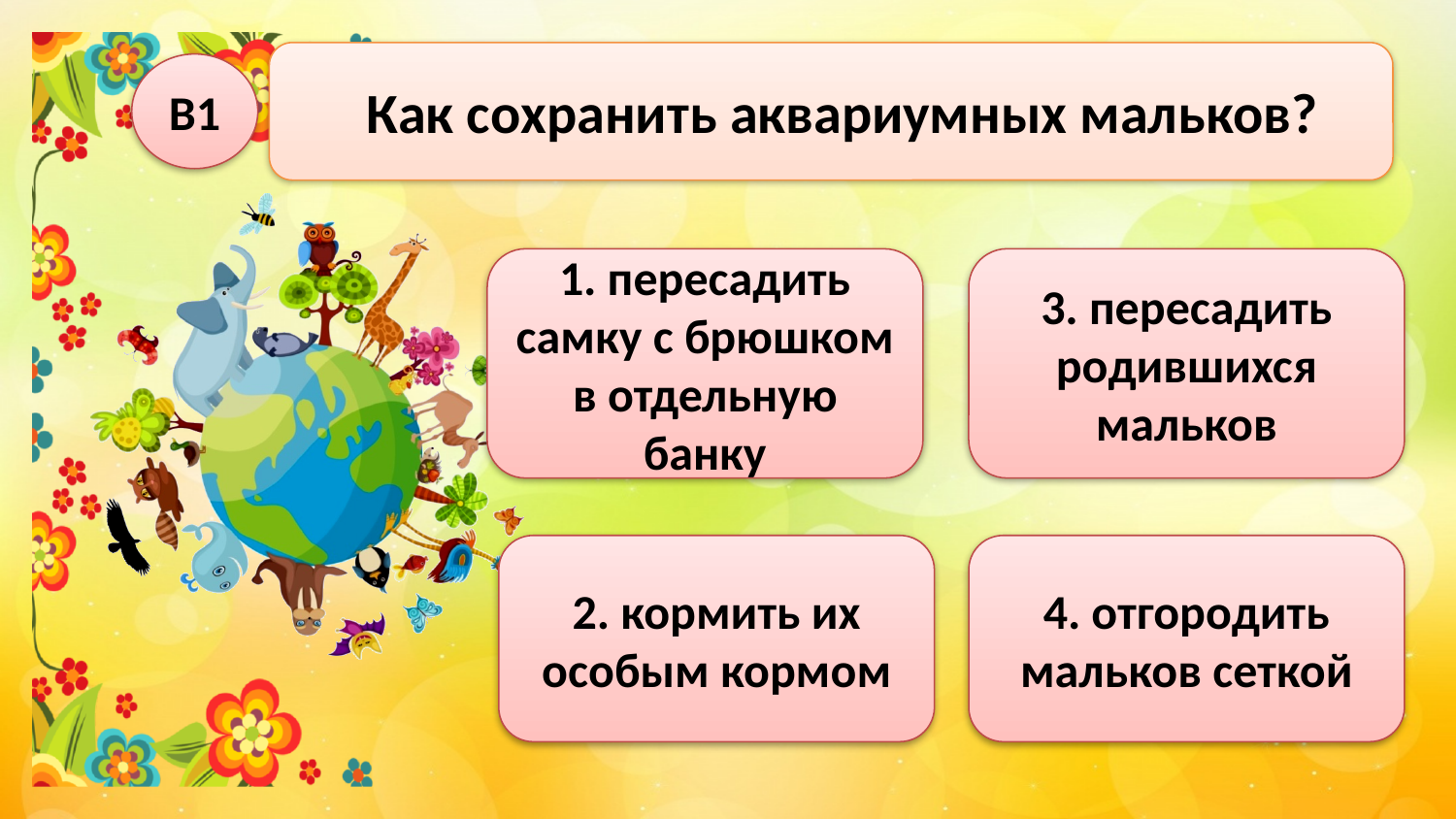

Как сохранить аквариумных мальков?
В1
1. пересадить самку с брюшком в отдельную банку
3. пересадить родившихся мальков
2. кормить их особым кормом
4. отгородить мальков сеткой